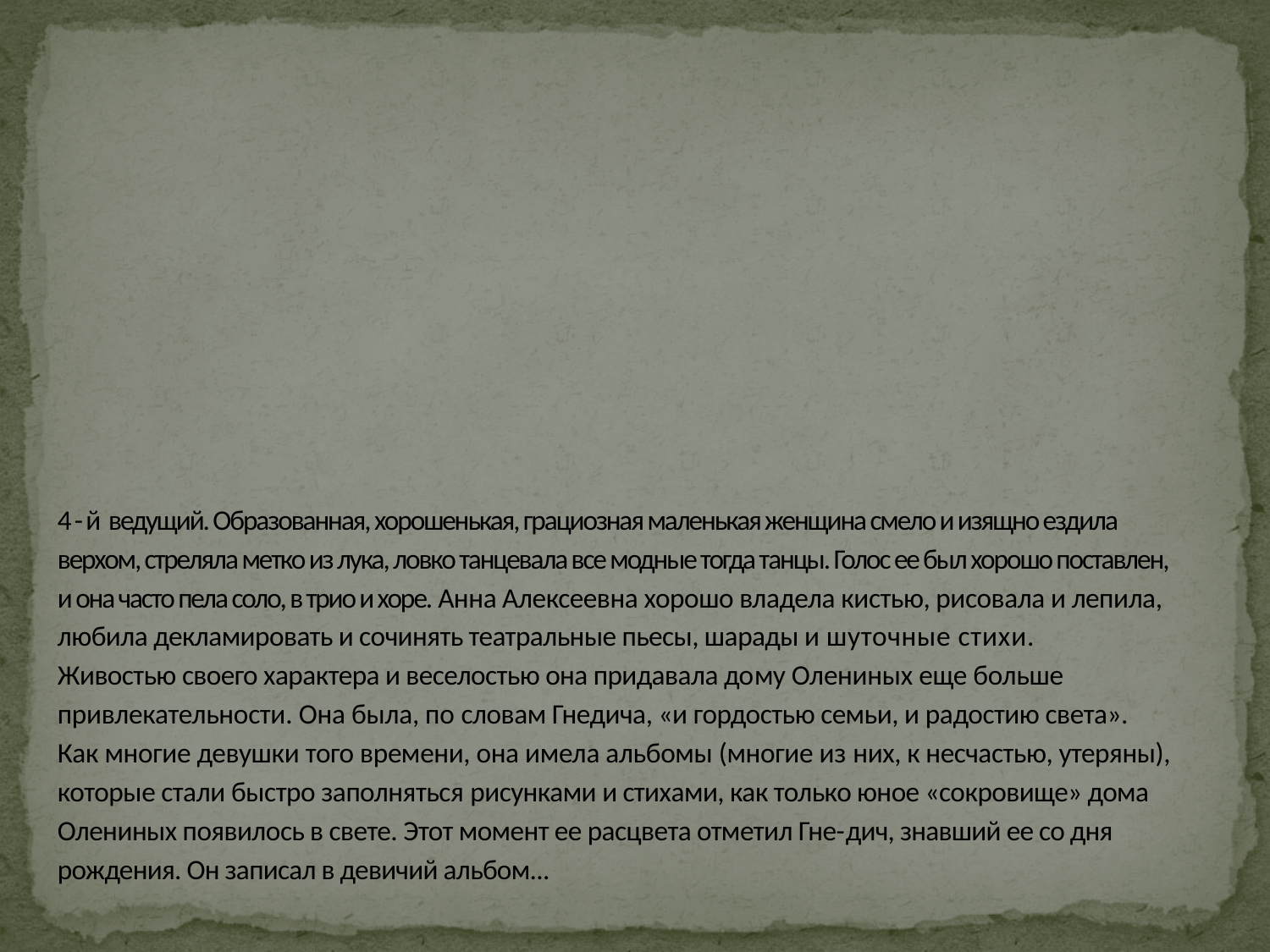

# 4-й ведущий. Образованная, хорошенькая, грациозная маленькая женщина смело и изящно ездила верхом, стреляла метко из лука, ловко танцевала все модные тогда танцы. Голос ее был хорошо поставлен, и она часто пела соло, в трио и хоре. Анна Алексеевна хорошо владела кистью, рисовала и лепила, любила декламировать и сочинять театральные пьесы, шарады и шуточные стихи. Живостью своего характера и веселостью она придавала до­му Олениных еще больше привлекательности. Она была, по словам Гнедича, «и гордостью семьи, и радостию света». Как многие девушки того времени, она имела альбомы (многие из них, к несчастью, утеряны), которые стали быстро заполняться рисунками и стихами, как только юное «сокровище» дома Оле­ниных появилось в свете. Этот момент ее расцвета отметил Гне-дич, знавший ее со дня рождения. Он записал в девичий альбом...